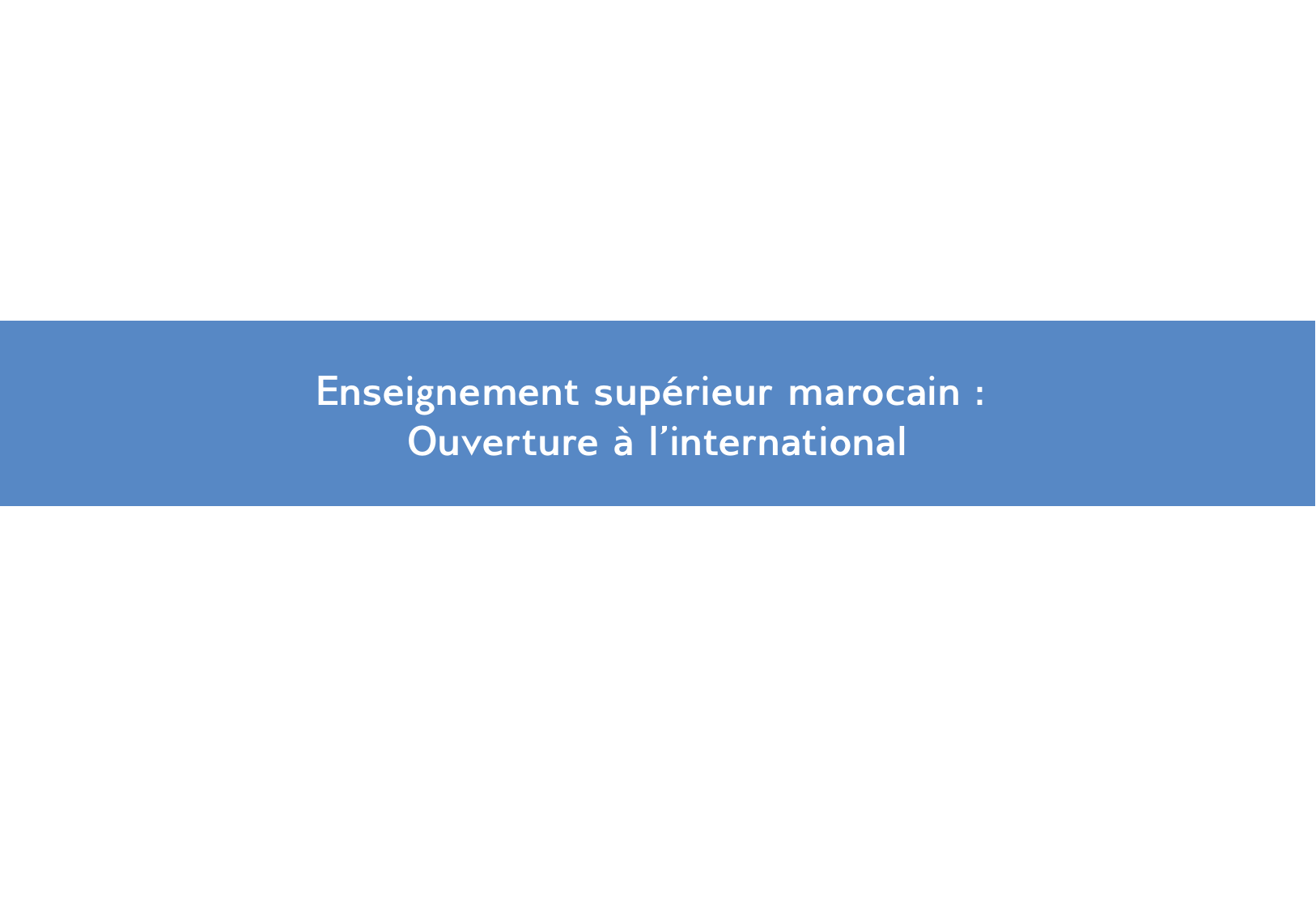

Enseignement supérieur marocain :
Ouverture à l’international